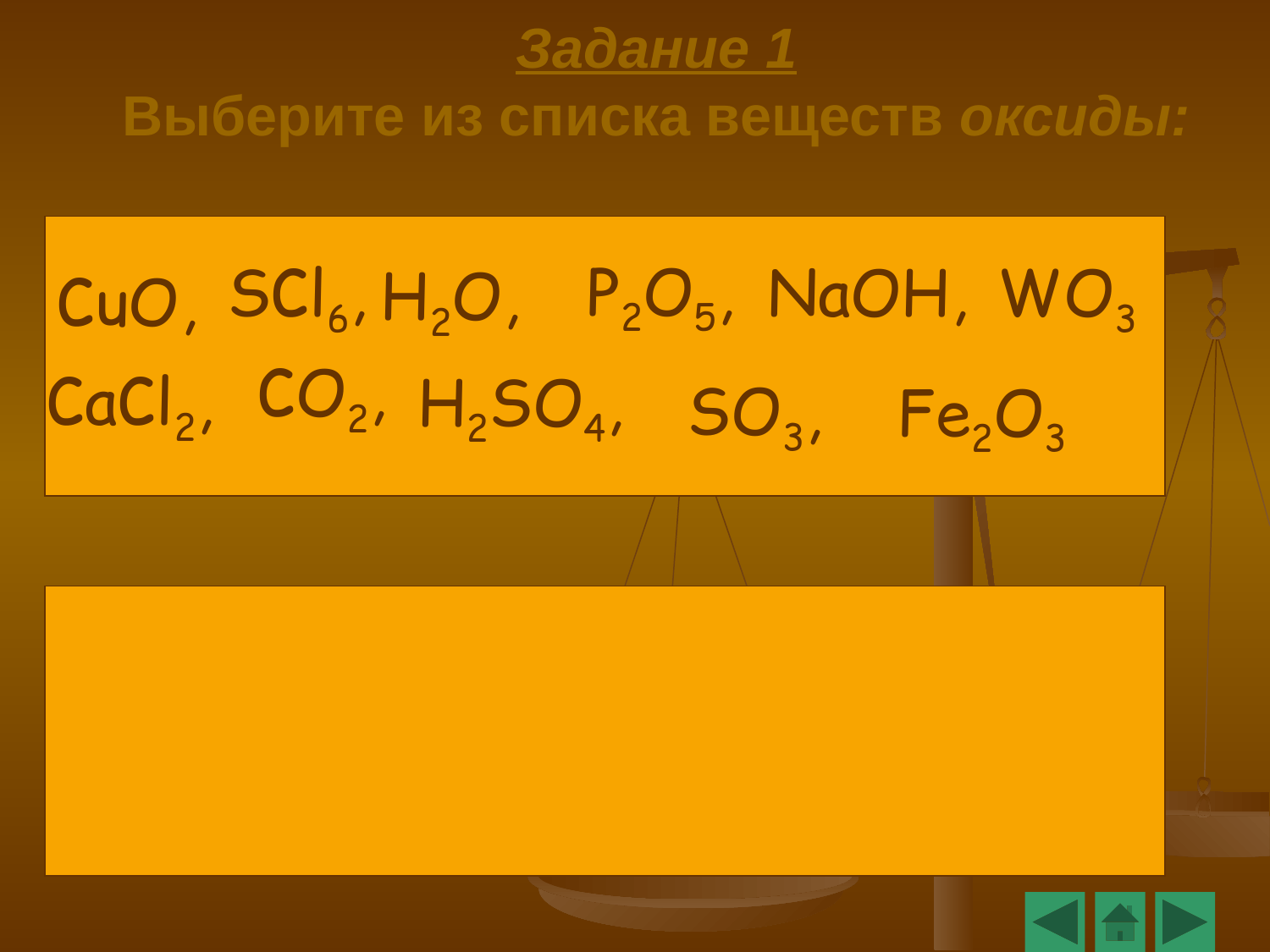

# Задание 1 Выберите из списка веществ оксиды:

 H2O,
SCl6,
P2O5,

NaOH,
WO3
CuO,
CO2,
CaCl2,

H2SO4,
SO3,

Fe2O3